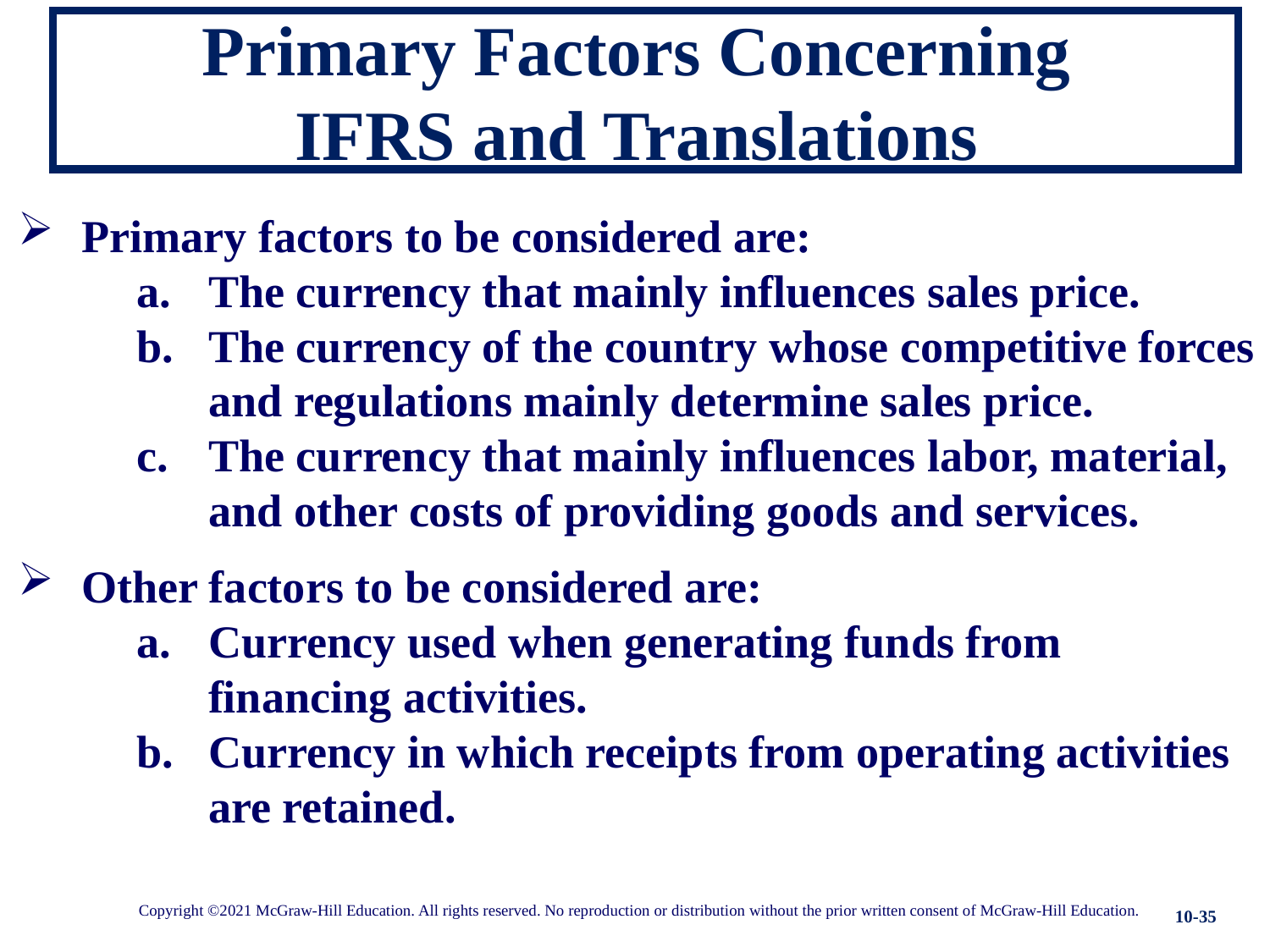

# Primary Factors Concerning IFRS and Translations
Primary factors to be considered are:
The currency that mainly influences sales price.
The currency of the country whose competitive forces and regulations mainly determine sales price.
The currency that mainly influences labor, material, and other costs of providing goods and services.
Other factors to be considered are:
Currency used when generating funds from financing activities.
Currency in which receipts from operating activities are retained.
10-35
Copyright ©2021 McGraw-Hill Education. All rights reserved. No reproduction or distribution without the prior written consent of McGraw-Hill Education.